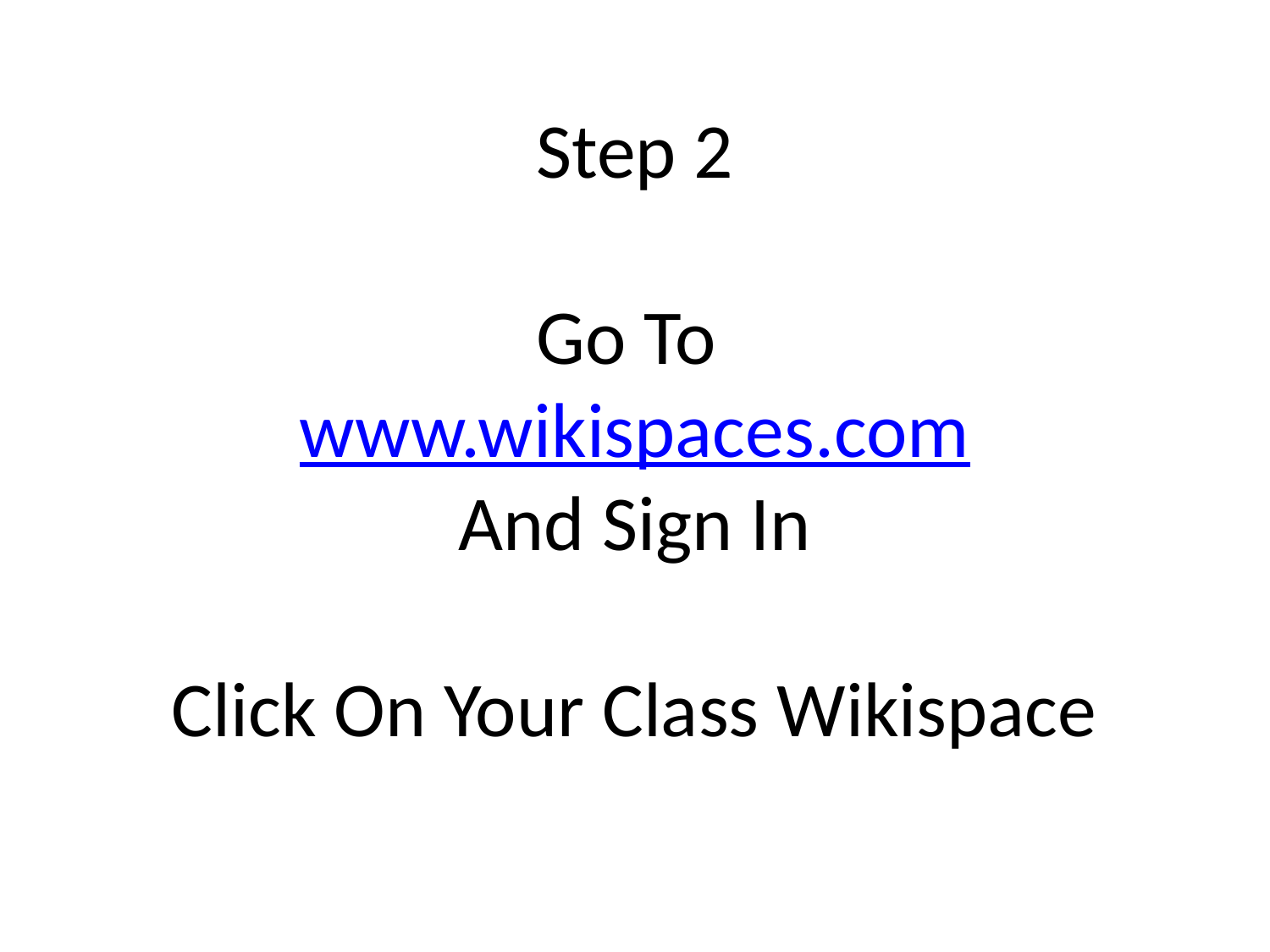

# Step 2 Go To www.wikispaces.com And Sign In Click On Your Class Wikispace